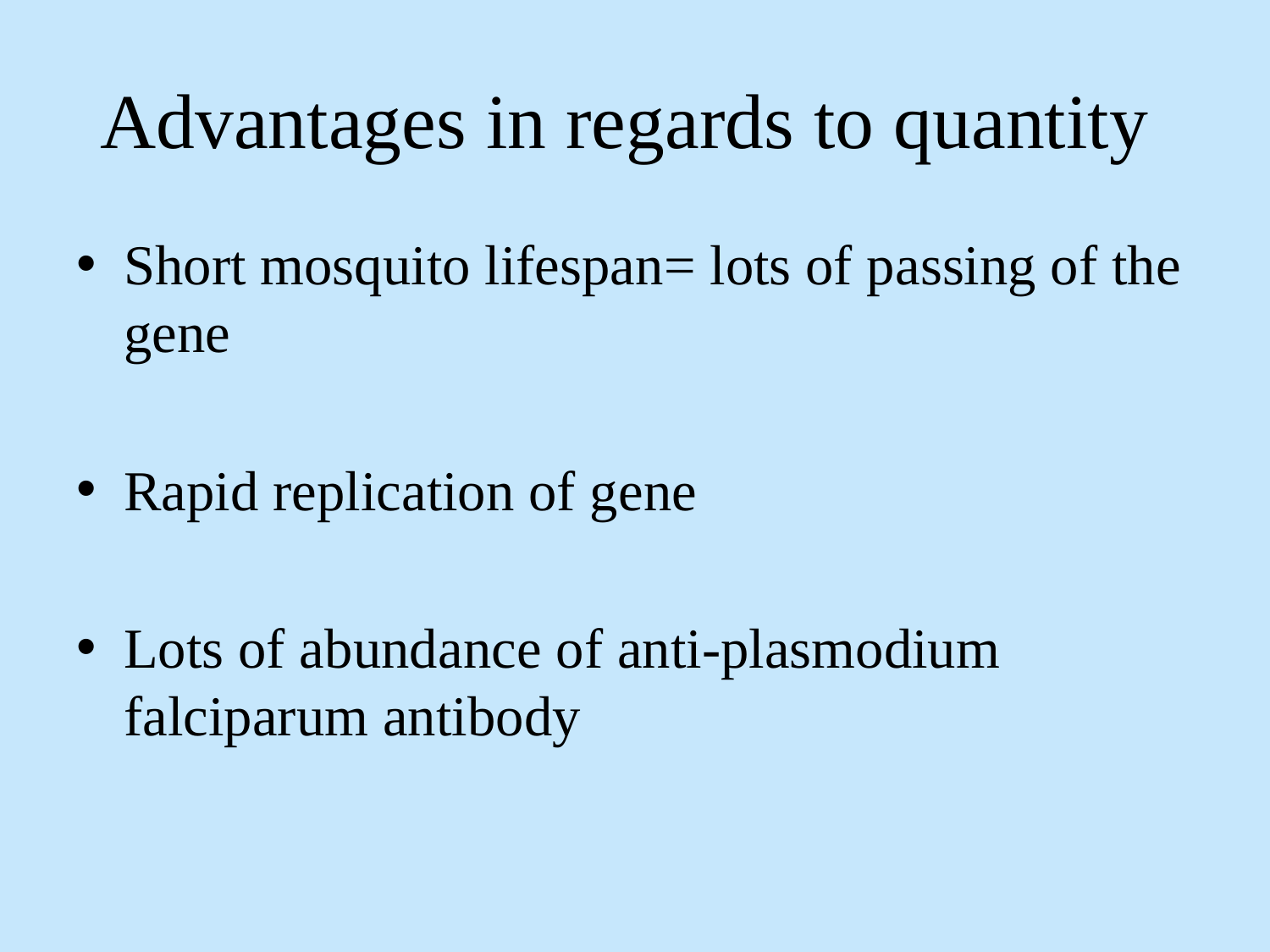

# Advantages in regards to quantity
Short mosquito lifespan= lots of passing of the gene

Rapid replication of gene

Lots of abundance of anti-plasmodium falciparum antibody